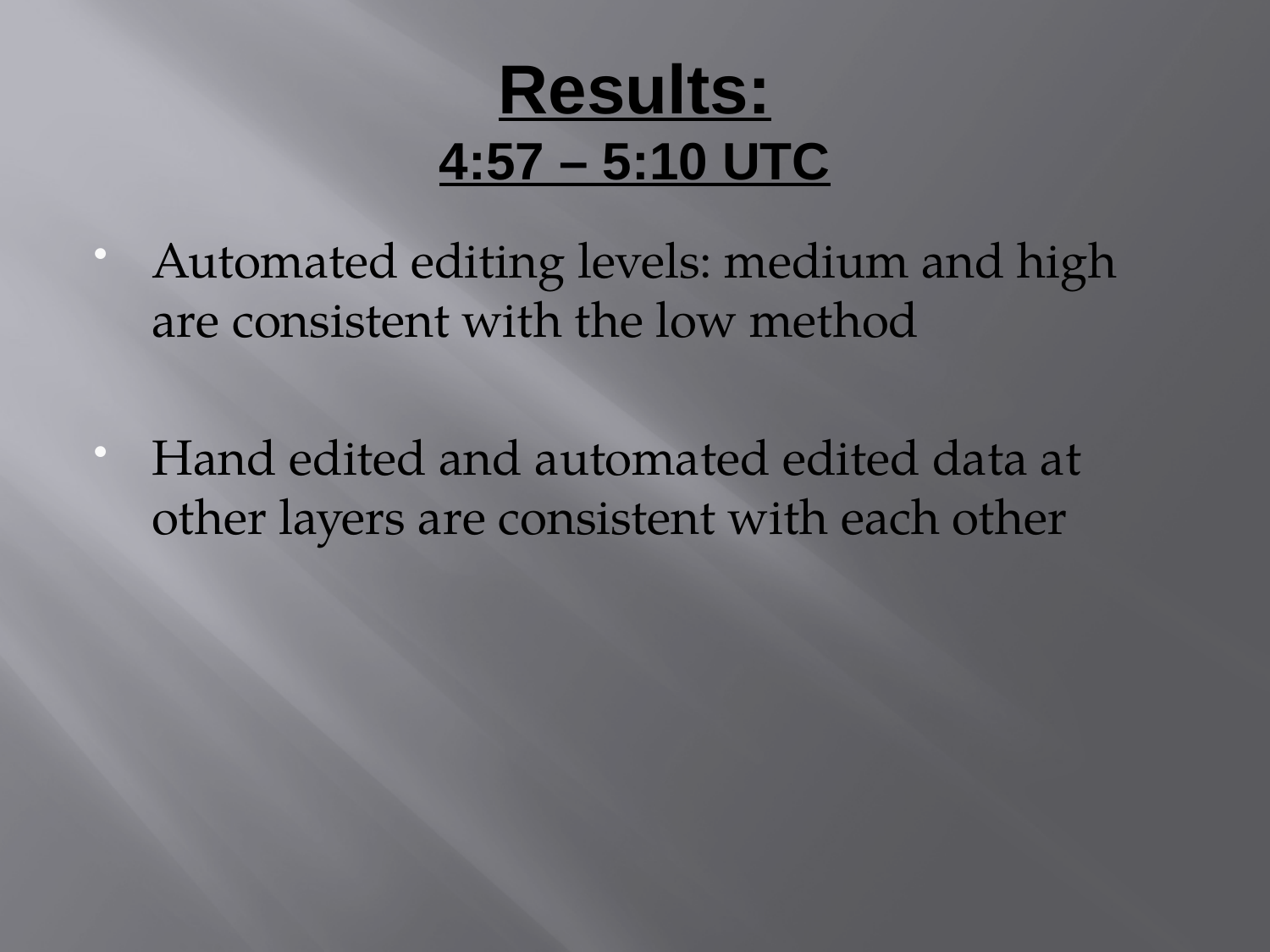

# Results: 4:57 – 5:10 UTC
Automated editing levels: medium and high are consistent with the low method

Hand edited and automated edited data at other layers are consistent with each other